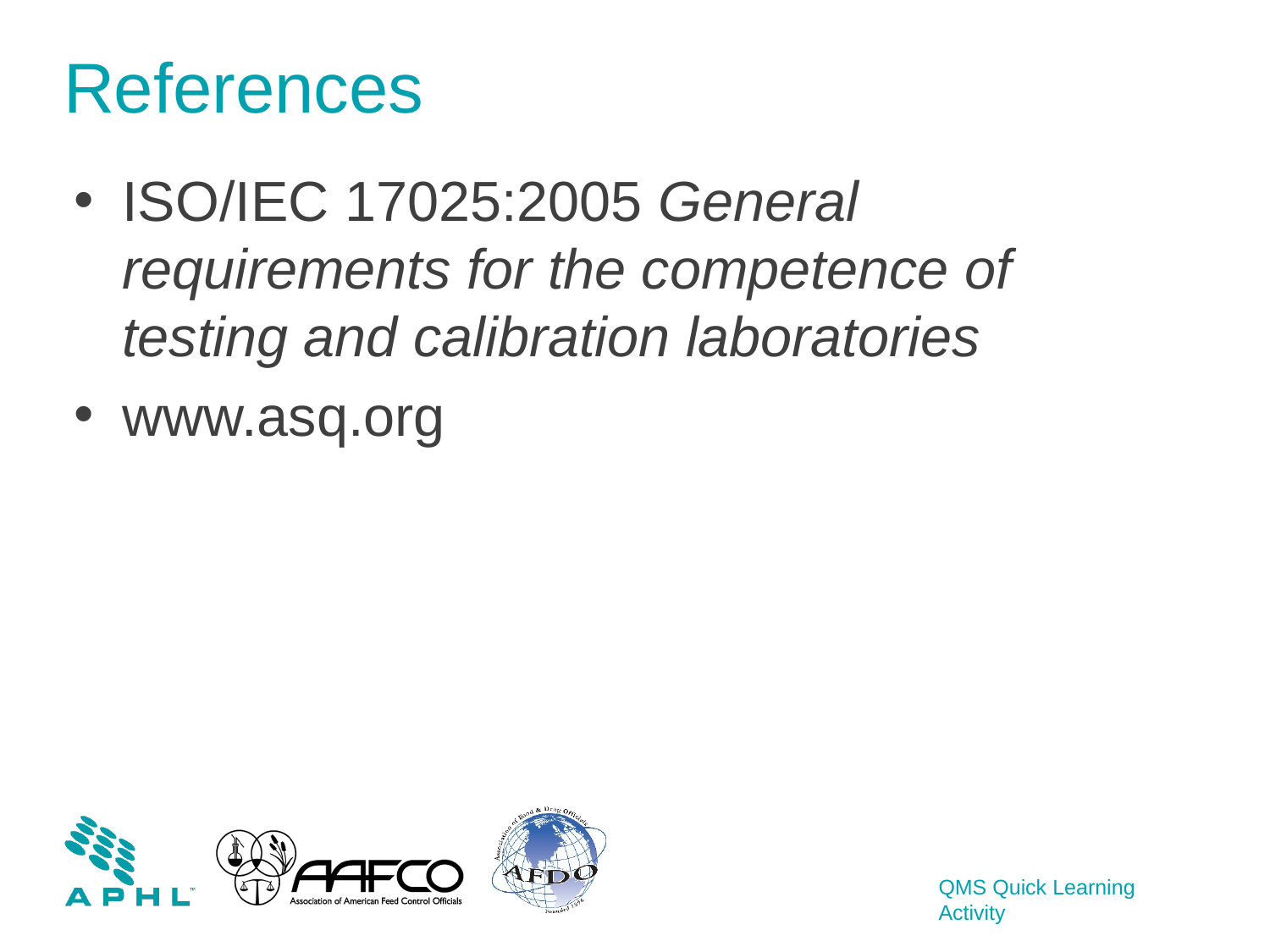

# References
ISO/IEC 17025:2005 General requirements for the competence of testing and calibration laboratories
www.asq.org